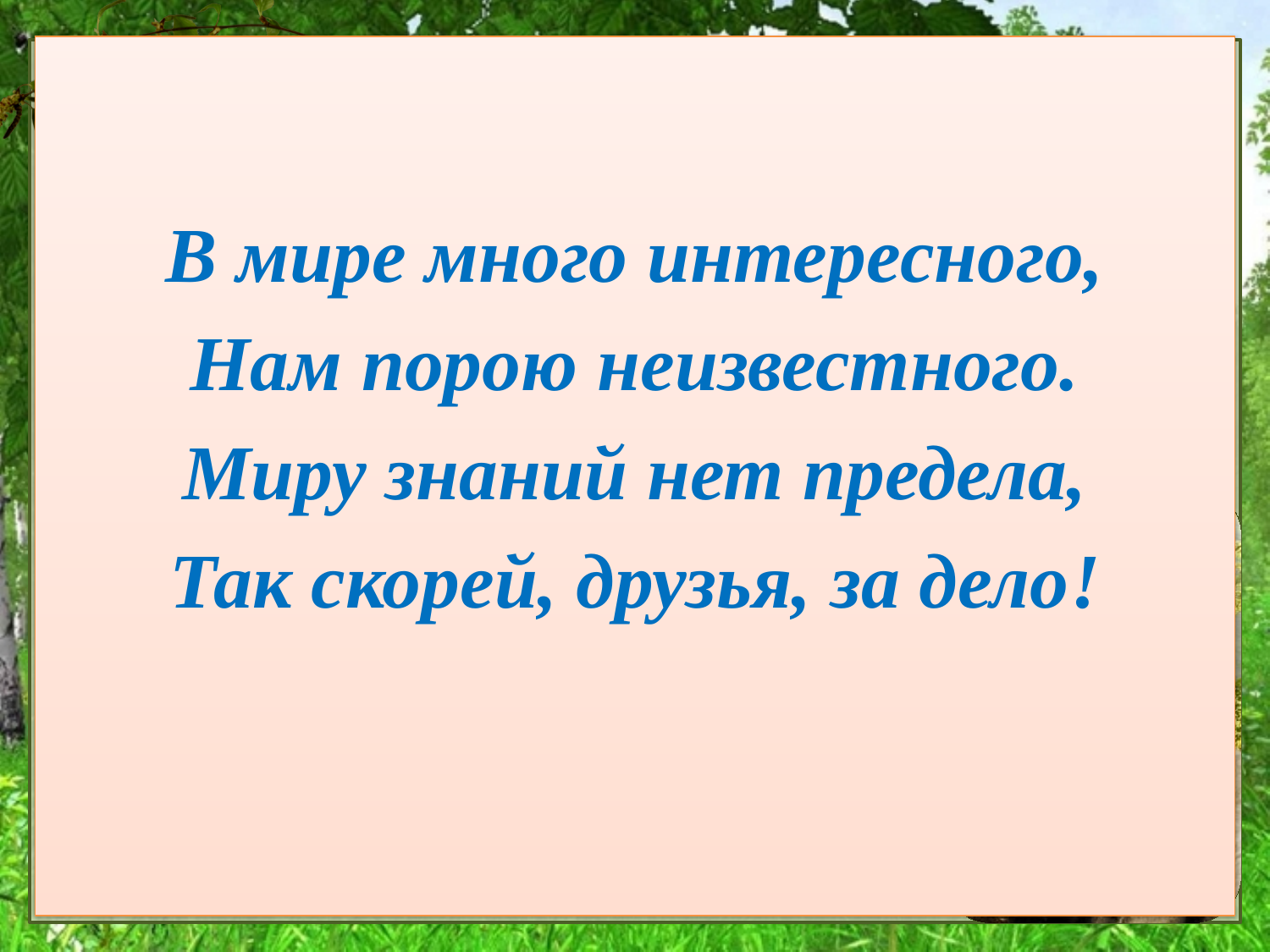

В мире много интересного,
Нам порою неизвестного.
Миру знаний нет предела,
Так скорей, друзья, за дело!